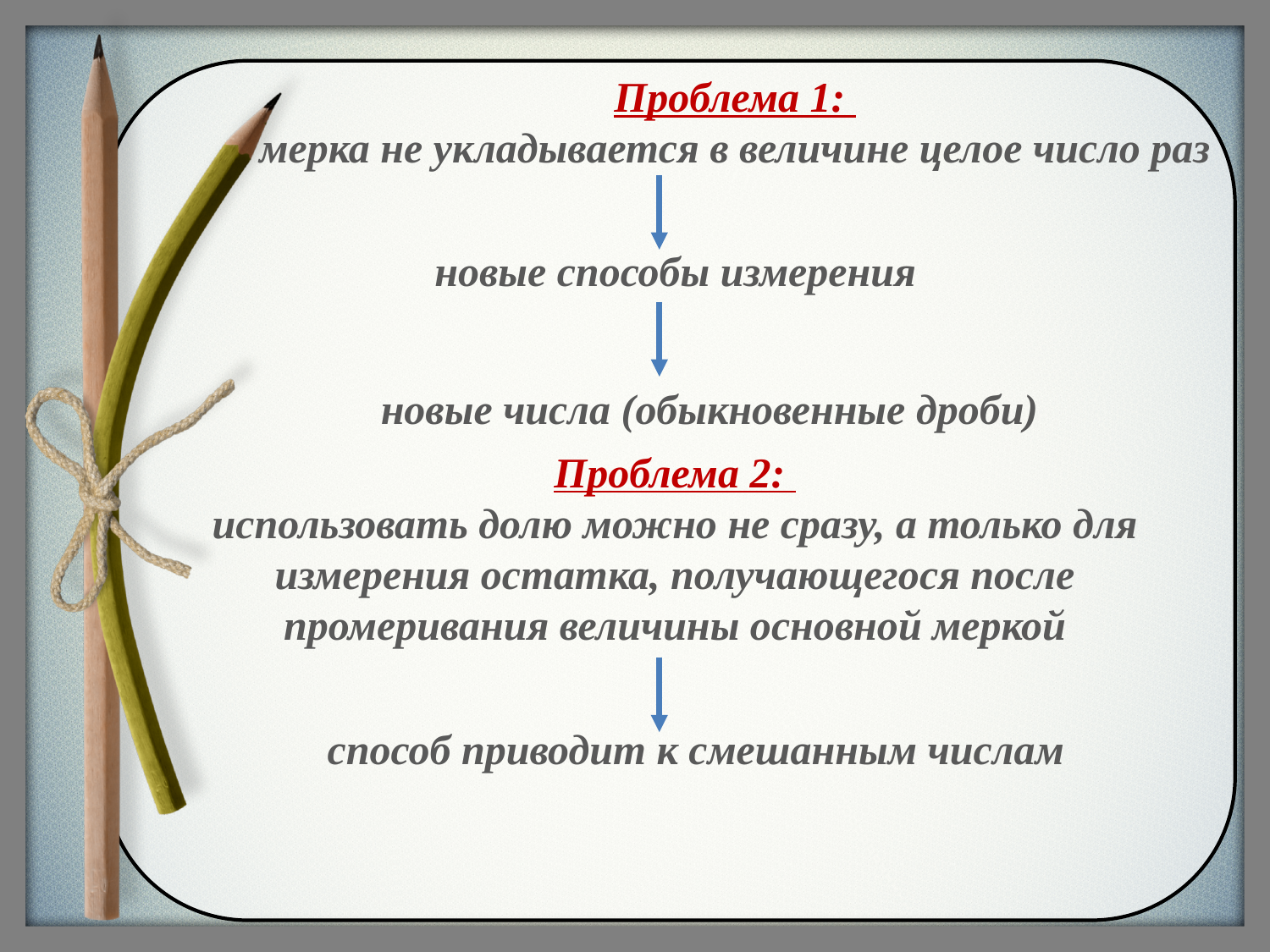

Проблема 1:
мерка не укладывается в величине целое число раз
новые способы измерения
новые числа (обыкновенные дроби)
Проблема 2:
использовать долю можно не сразу, а только для измерения остатка, получающегося после промеривания величины основной меркой
способ приводит к смешанным числам